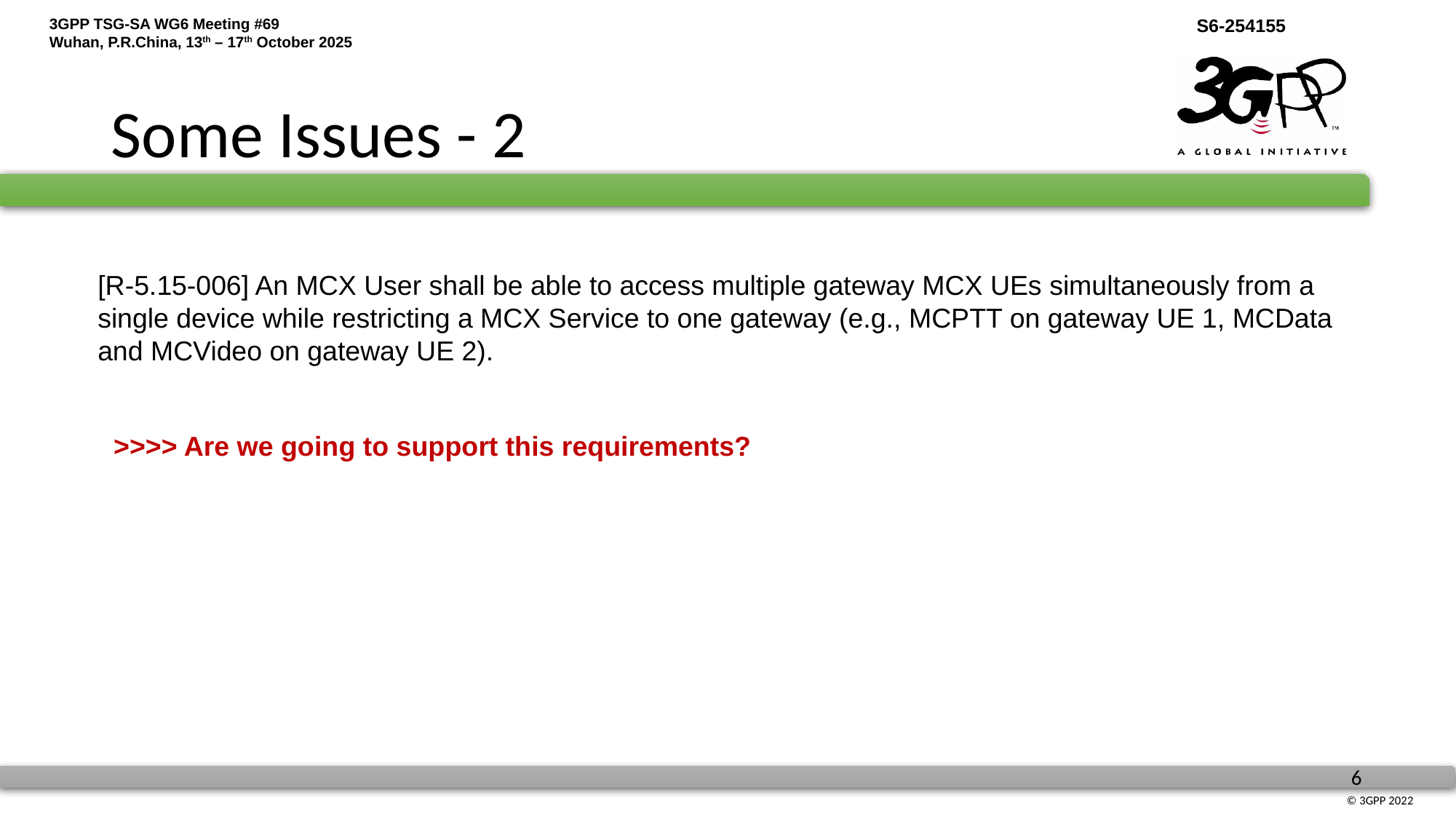

# Some Issues - 2

[R-5.15-006] An MCX User shall be able to access multiple gateway MCX UEs simultaneously from a single device while restricting a MCX Service to one gateway (e.g., MCPTT on gateway UE 1, MCData and MCVideo on gateway UE 2).
>>>> Are we going to support this requirements?